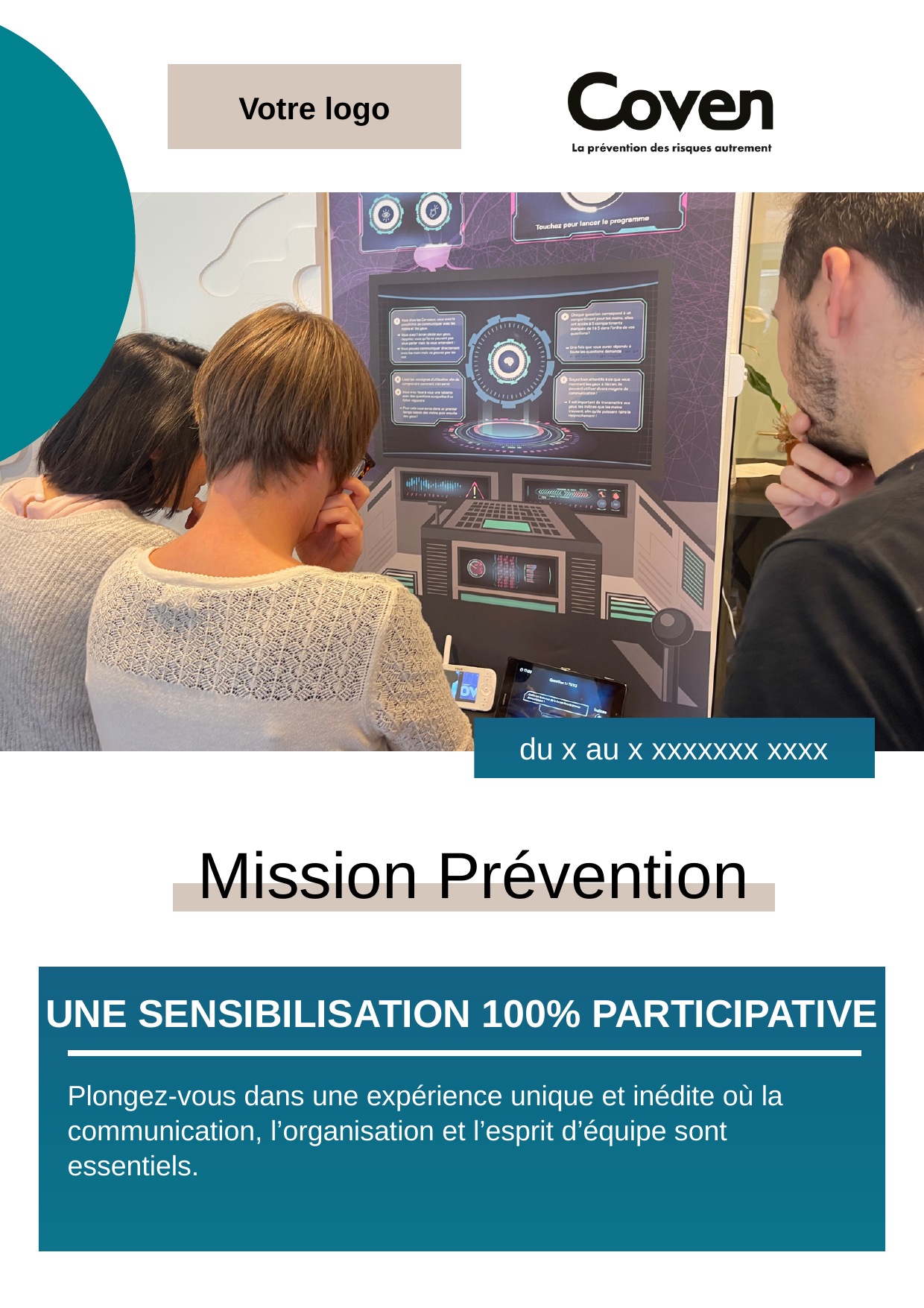

Votre logo

du x au x xxxxxxx xxxx
 Mission Prévention

UNE SENSIBILISATION 100% PARTICIPATIVE

Plongez-vous dans une expérience unique et inédite où la communication, l’organisation et l’esprit d’équipe sont essentiels.